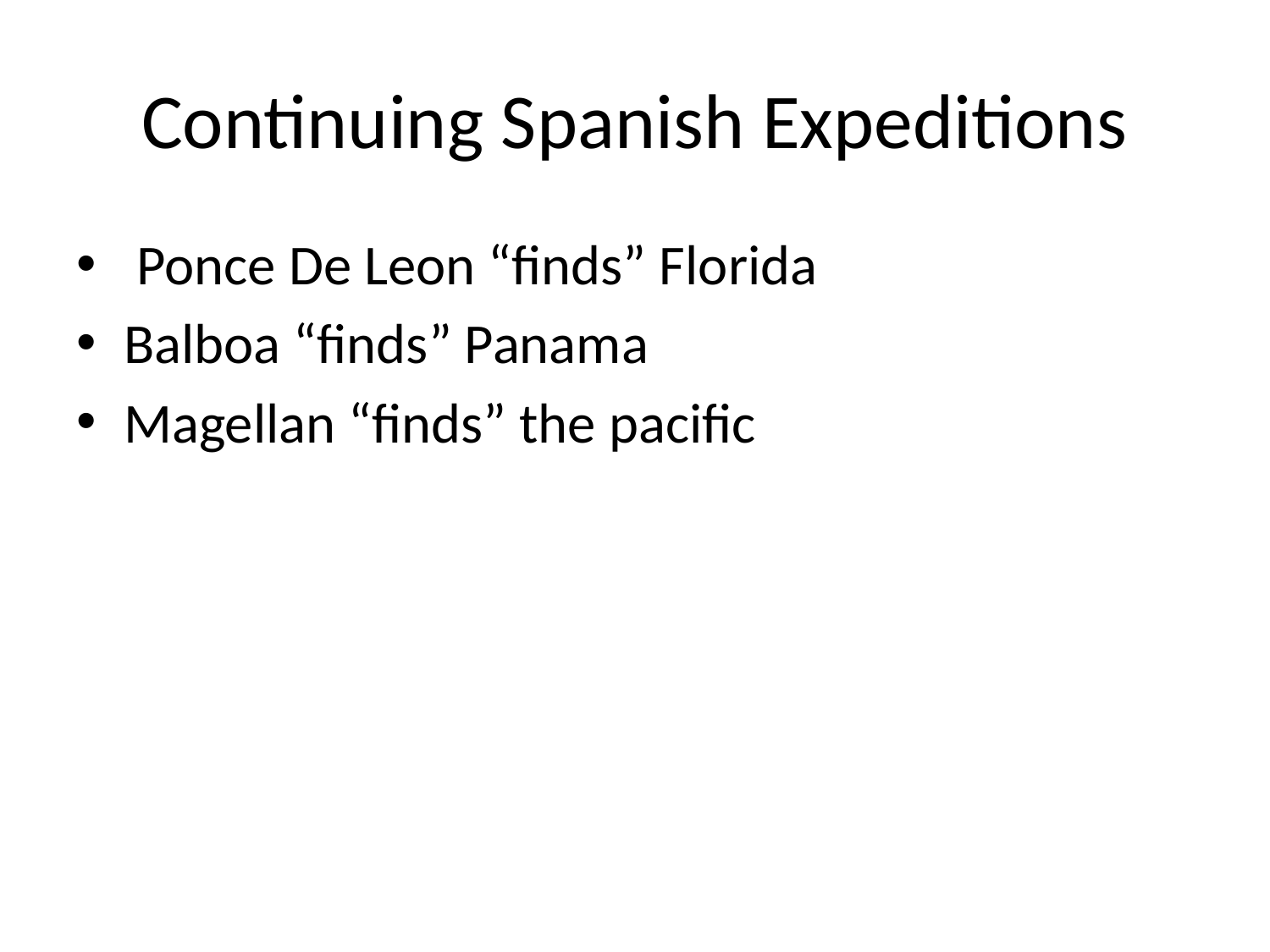

# Continuing Spanish Expeditions
 Ponce De Leon “finds” Florida
Balboa “finds” Panama
Magellan “finds” the pacific